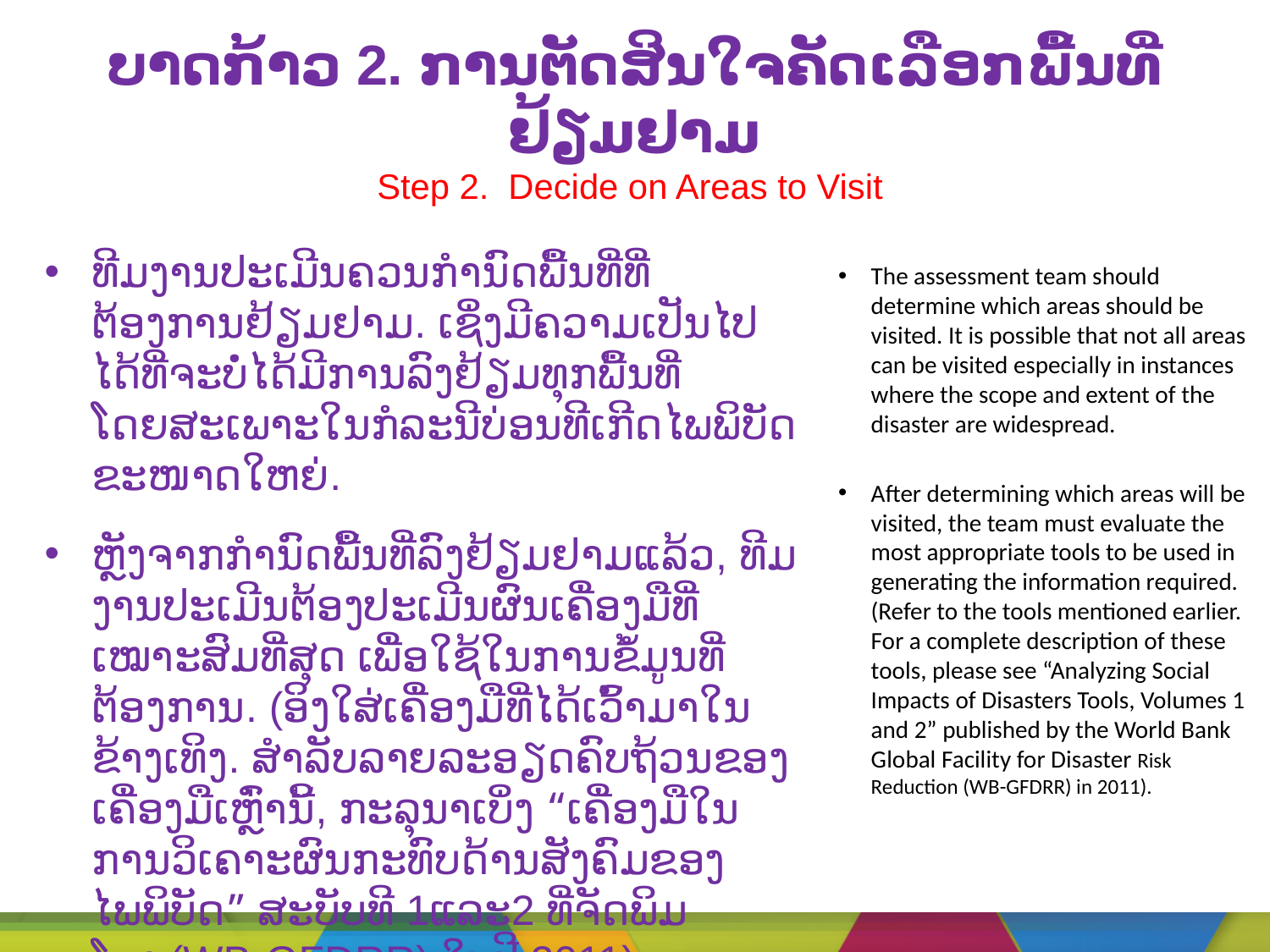

# ບາດກ້າວ 2. ການຕັດສິນໃຈຄັດເລືອກພື້ນທີ່ຢ້ຽມຢາມ Step 2.  Decide on Areas to Visit
ທີມງານປະເມີນຄວນກຳນົດພື້ນທີ່ທີ່ຕ້ອງການຢ້ຽມຢາມ. ເຊິ່ງມີຄວາມເປັນໄປໄດ້ທີ່ຈະບໍ່ໄດ້ມີການລົງຢ້ຽມທຸກພື້ນທີ່ໂດຍສະເພາະໃນກໍລະນີບ່ອນທີເກີດໄພພິບັດຂະໜາດໃຫຍ່.

ຫຼັງຈາກກຳນົດພື້ນທີ່ລົງຢ້ຽມຢາມແລ້ວ, ທີມງານປະເມີນຕ້ອງປະເມີນຜົນເຄື່ອງມືທີ່ເໝາະສົມທີ່ສຸດ ເພື່ອໃຊ້ໃນການຂໍ້ມູນທີ່ຕ້ອງການ. (ອິງໃສ່ເຄື່ອງມືທີ່ໄດ້ເວົ້າມາໃນຂ້າງເທິງ. ສຳລັບລາຍລະອຽດຄົບຖ້ວນຂອງເຄື່ອງມືເຫຼົ່ານີ້, ກະລຸນາເບິ່ງ “ເຄື່ອງມືໃນການວິເຄາະຜົນກະທົບດ້ານສັງຄົມຂອງໄພພິບັດ” ສະບັບທີ 1ແລະ2 ທີ່ຈັດພິມໂດຍ(WB-GFDRR) ໃນປີ 2011)
The assessment team should determine which areas should be visited. It is possible that not all areas can be visited especially in instances where the scope and extent of the disaster are widespread.

After determining which areas will be visited, the team must evaluate the most appropriate tools to be used in generating the information required. (Refer to the tools mentioned earlier. For a complete description of these tools, please see “Analyzing Social Impacts of Disasters Tools, Volumes 1 and 2” published by the World Bank Global Facility for Disaster Risk Reduction (WB-GFDRR) in 2011).